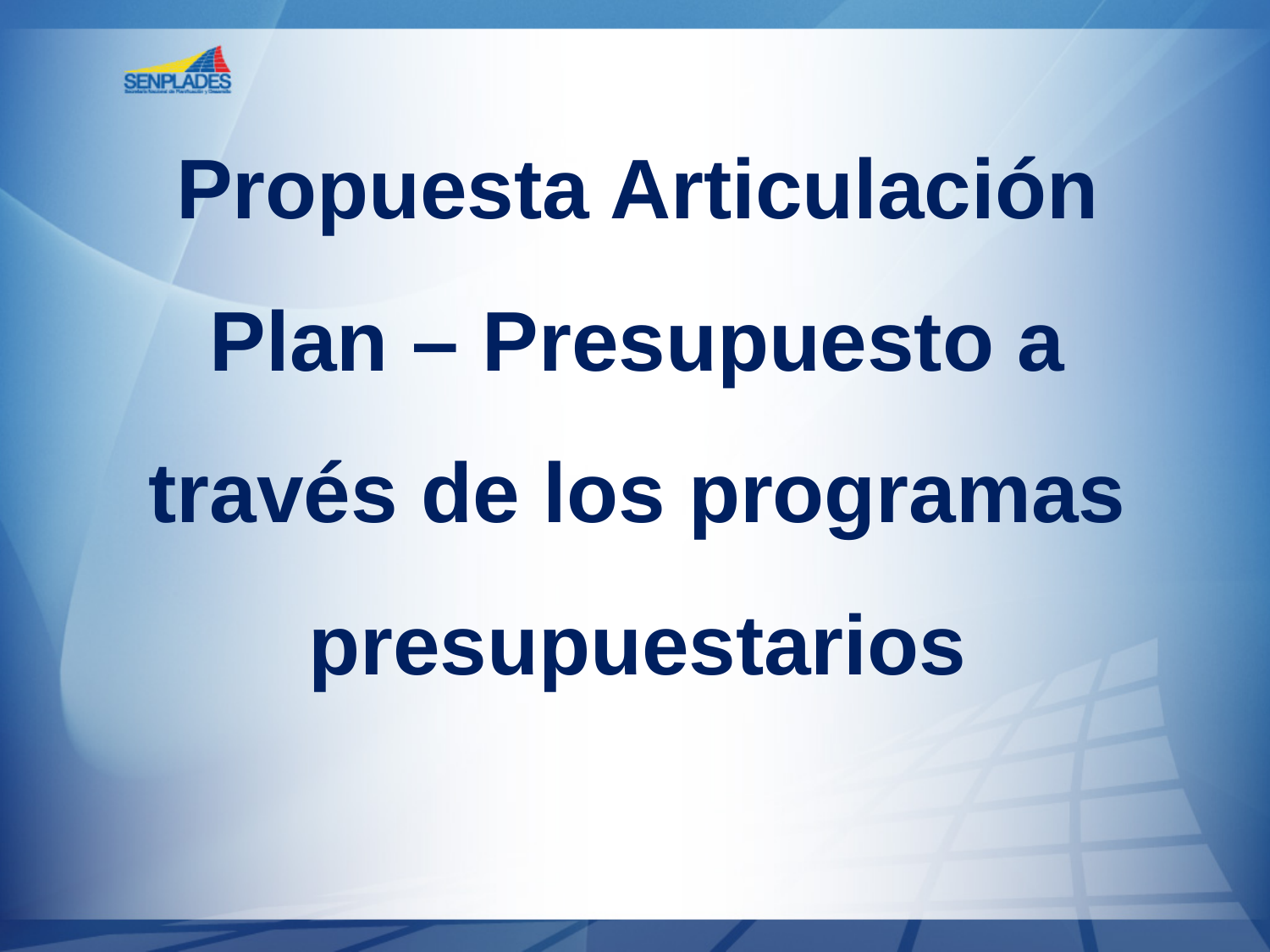

# Propuesta Articulación Plan – Presupuesto a través de los programas presupuestarios